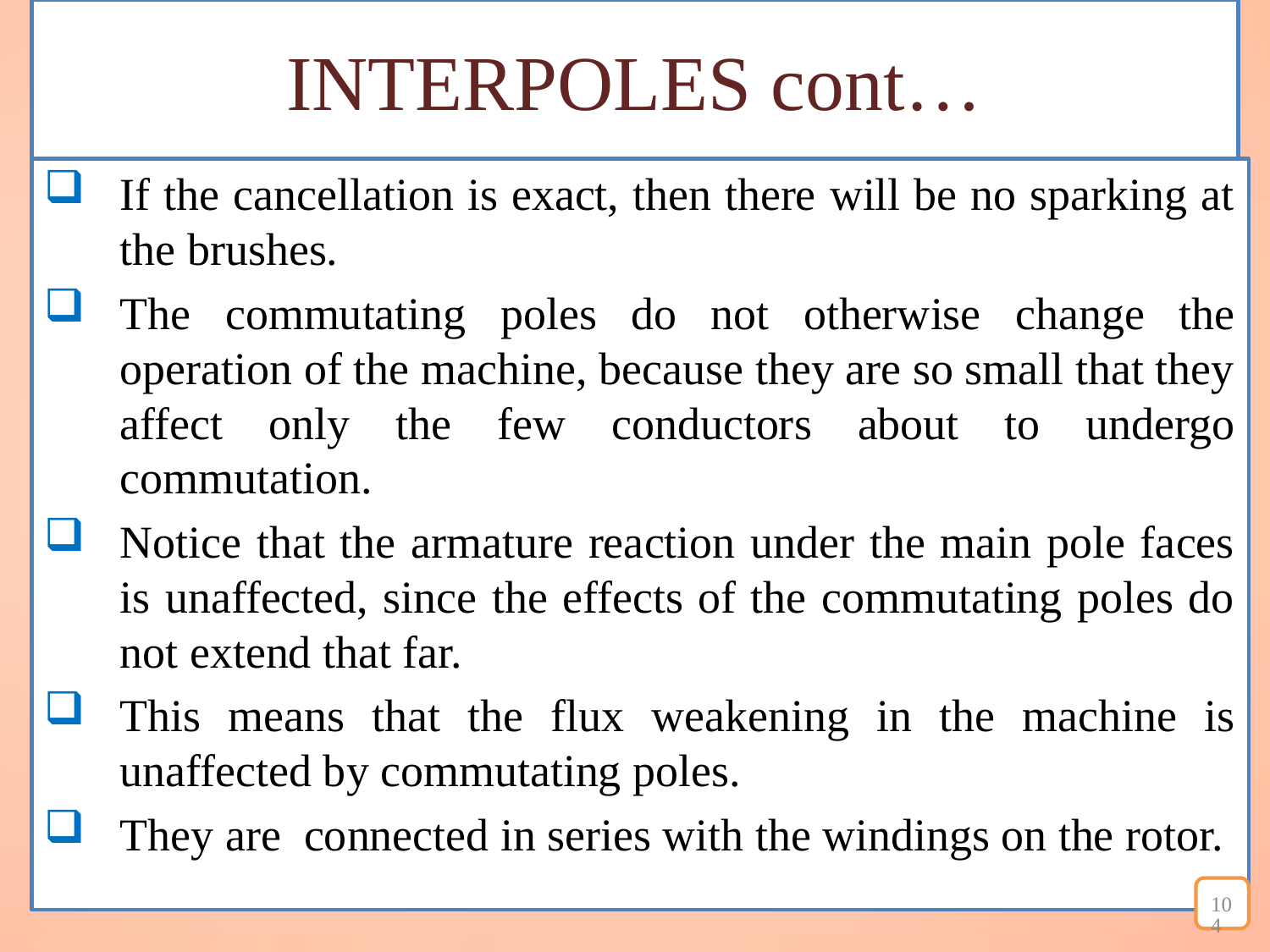

# INTERPOLES cont…
If the cancellation is exact, then there will be no sparking at the brushes.
The commutating poles do not otherwise change the operation of the machine, because they are so small that they affect only the few conductors about to undergo commutation.
Notice that the armature reaction under the main pole faces is unaffected, since the effects of the commutating poles do not extend that far.
This means that the flux weakening in the machine is unaffected by commutating poles.
They are  connected in series with the windings on the rotor.

104